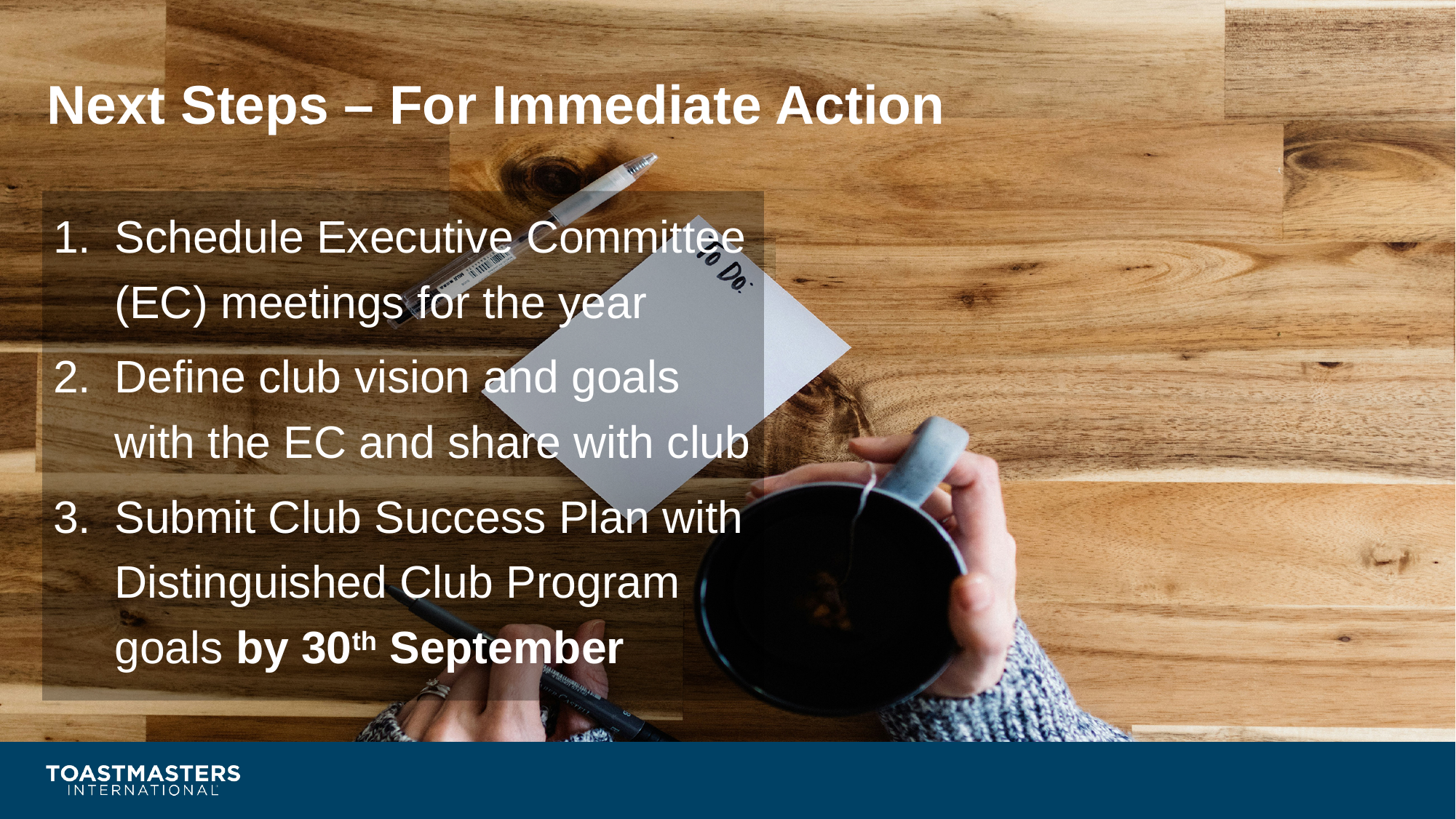

# Next Steps – For Immediate Action
Schedule Executive Committee (EC) meetings for the year
Define club vision and goals with the EC and share with club
Submit Club Success Plan with Distinguished Club Program goals by 30th September